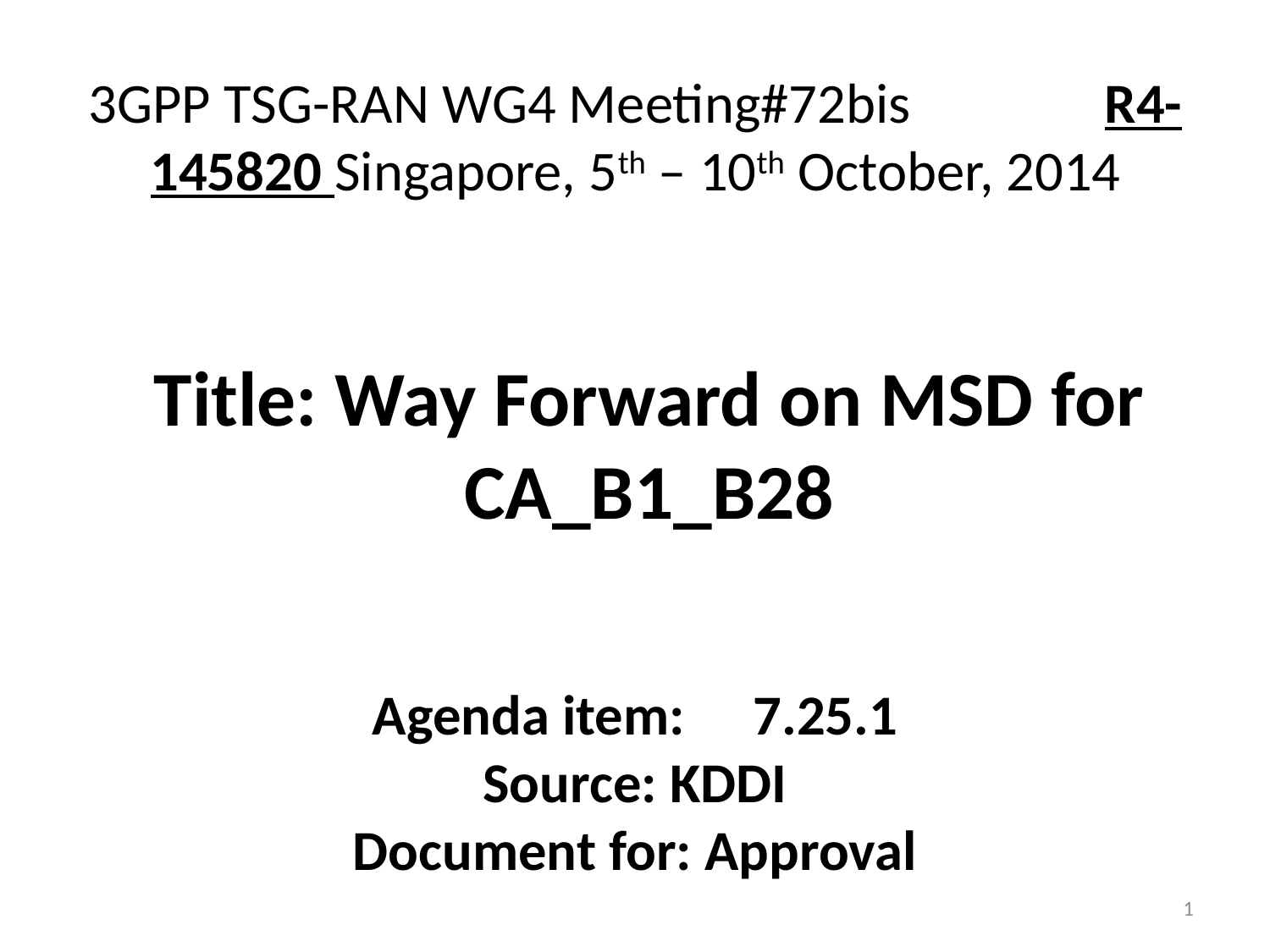

3GPP TSG-RAN WG4 Meeting#72bis		R4-145820 Singapore, 5th – 10th October, 2014
Title: Way Forward on MSD for CA_B1_B28
Agenda item:	7.25.1
Source: KDDI
Document for: Approval
1